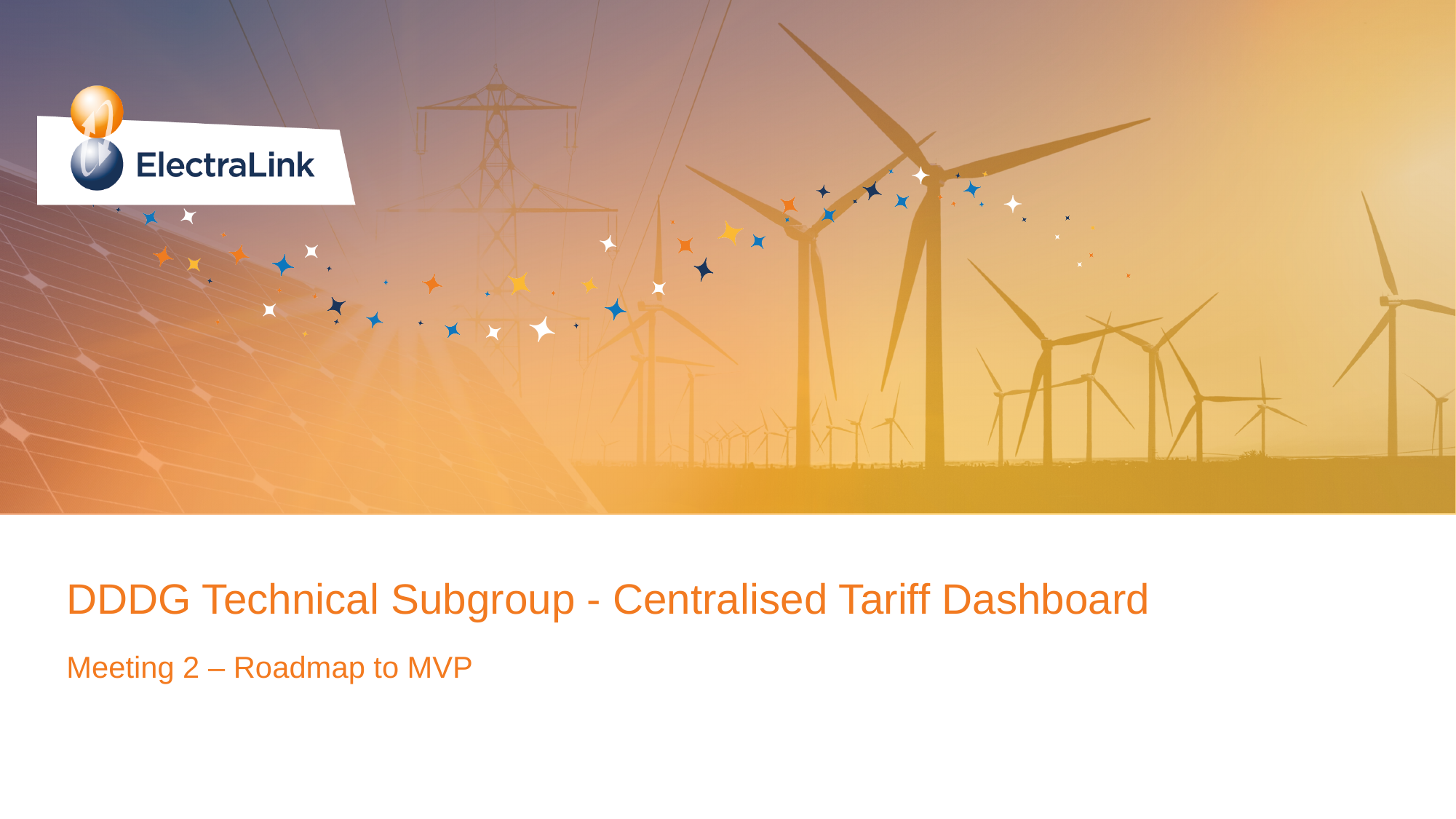

DDDG Technical Subgroup - Centralised Tariff Dashboard
Meeting 2 – Roadmap to MVP